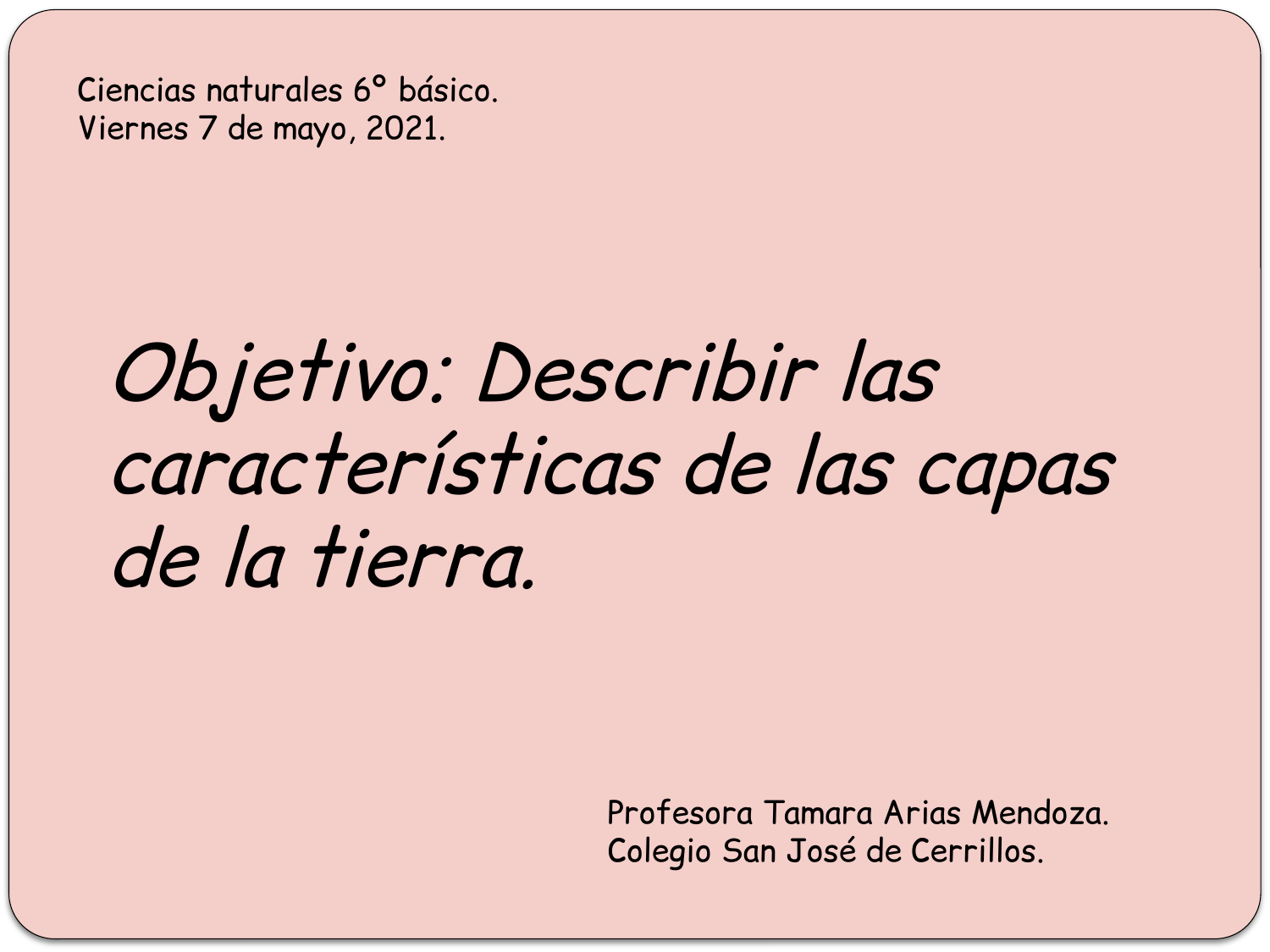

Ciencias naturales 6º básico.
Viernes 7 de mayo, 2021.
Objetivo: Describir las características de las capas de la tierra.
Profesora Tamara Arias Mendoza.
Colegio San José de Cerrillos.